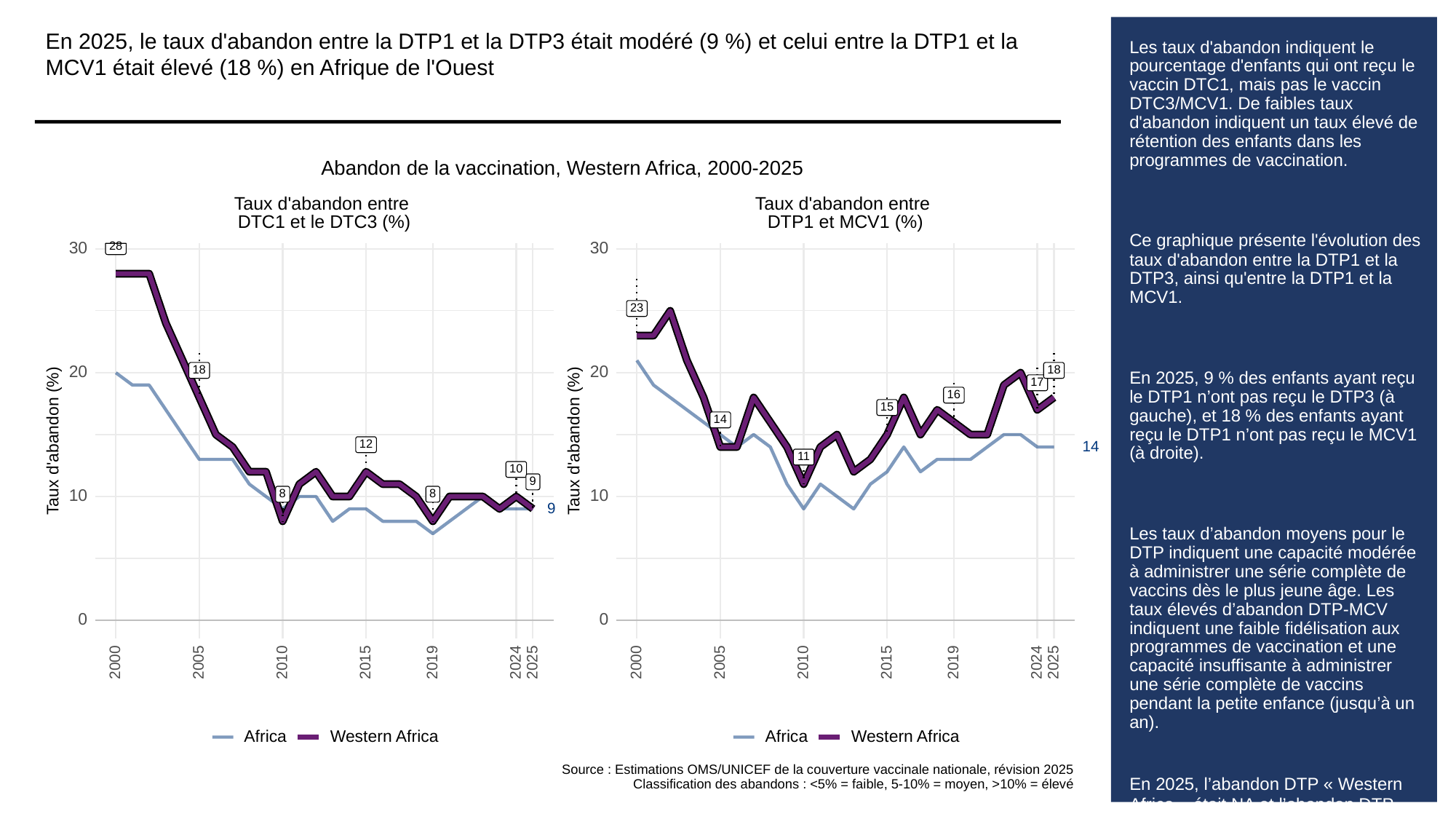

En 2025, le taux d'abandon entre la DTP1 et la DTP3 était modéré (9 %) et celui entre la DTP1 et la MCV1 était élevé (18 %) en Afrique de l'Ouest
# Les taux d'abandon indiquent le pourcentage d'enfants qui ont reçu le vaccin DTC1, mais pas le vaccin DTC3/MCV1. De faibles taux d'abandon indiquent un taux élevé de rétention des enfants dans les programmes de vaccination.

Ce graphique présente l'évolution des taux d'abandon entre la DTP1 et la DTP3, ainsi qu'entre la DTP1 et la MCV1.

En 2025, 9 % des enfants ayant reçu le DTP1 n’ont pas reçu le DTP3 (à gauche), et 18 % des enfants ayant reçu le DTP1 n’ont pas reçu le MCV1 (à droite).

Les taux d’abandon moyens pour le DTP indiquent une capacité modérée à administrer une série complète de vaccins dès le plus jeune âge. Les taux élevés d’abandon DTP-MCV indiquent une faible fidélisation aux programmes de vaccination et une capacité insuffisante à administrer une série complète de vaccins pendant la petite enfance (jusqu’à un an).

En 2025, l’abandon DTP « Western Africa » était NA et l’abandon DTP-MCV était NA par rapport aux taux d’abandon mondiaux, respectivement.

Abandon de la vaccination, Western Africa, 2000-2025
Taux d'abandon entre
Taux d'abandon entre
DTC1 et le DTC3 (%)
DTP1 et MCV1 (%)
28
30
30

23

18
18
20
20

17

16

15

14
Taux d'abandon (%)
Taux d'abandon (%)

12
14

11

10

9

8
8
10
10

9

0
0

2000
2005
2010
2015
2019
2024
2025
2000
2005
2010
2015
2019
2024
2025
Africa
Western Africa
Africa
Western Africa

Source : Estimations OMS/UNICEF de la couverture vaccinale nationale, révision 2025
Classification des abandons : <5% = faible, 5-10% = moyen, >10% = élevé